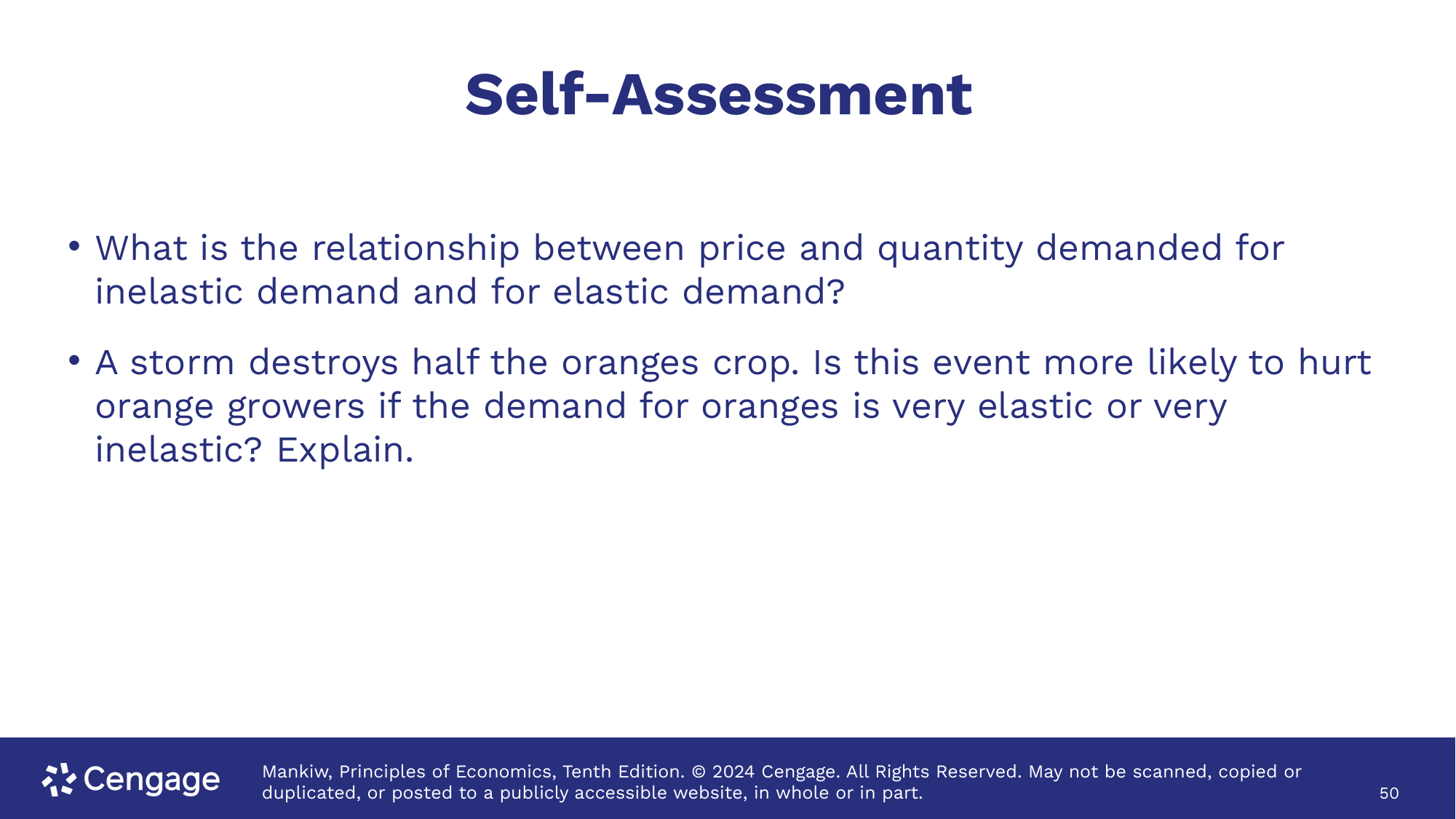

# Self-Assessment
What is the relationship between price and quantity demanded for inelastic demand and for elastic demand?
A storm destroys half the oranges crop. Is this event more likely to hurt orange growers if the demand for oranges is very elastic or very inelastic? Explain.